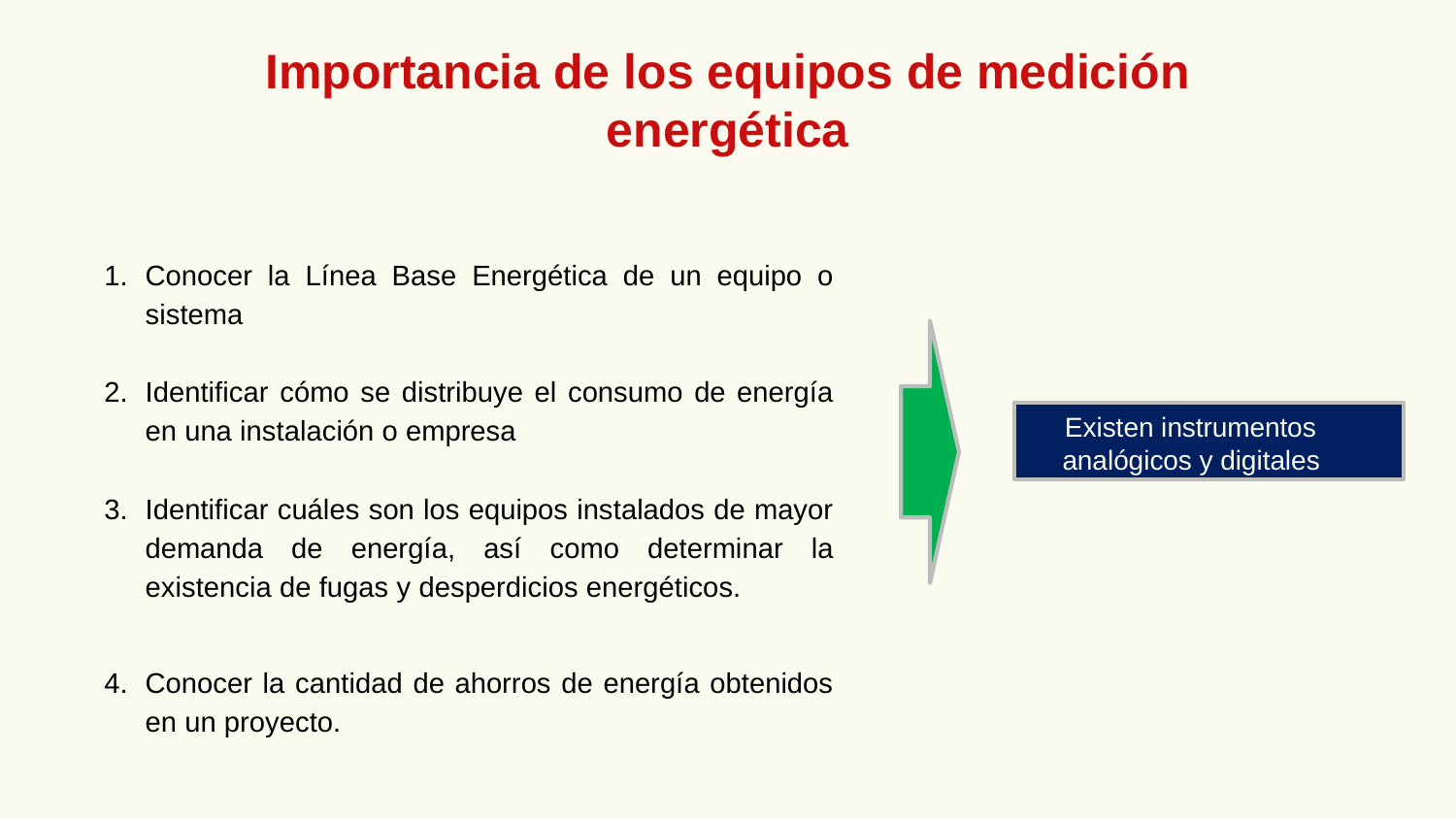

# Importancia de los equipos de medición energética

Conocer la Línea Base Energética de un equipo o sistema

Identificar cómo se distribuye el consumo de energía en una instalación o empresa

Identificar cuáles son los equipos instalados de mayor demanda de energía, así como determinar la existencia de fugas y desperdicios energéticos.

Conocer la cantidad de ahorros de energía obtenidos en un proyecto.

Existen instrumentos  analógicos y digitales